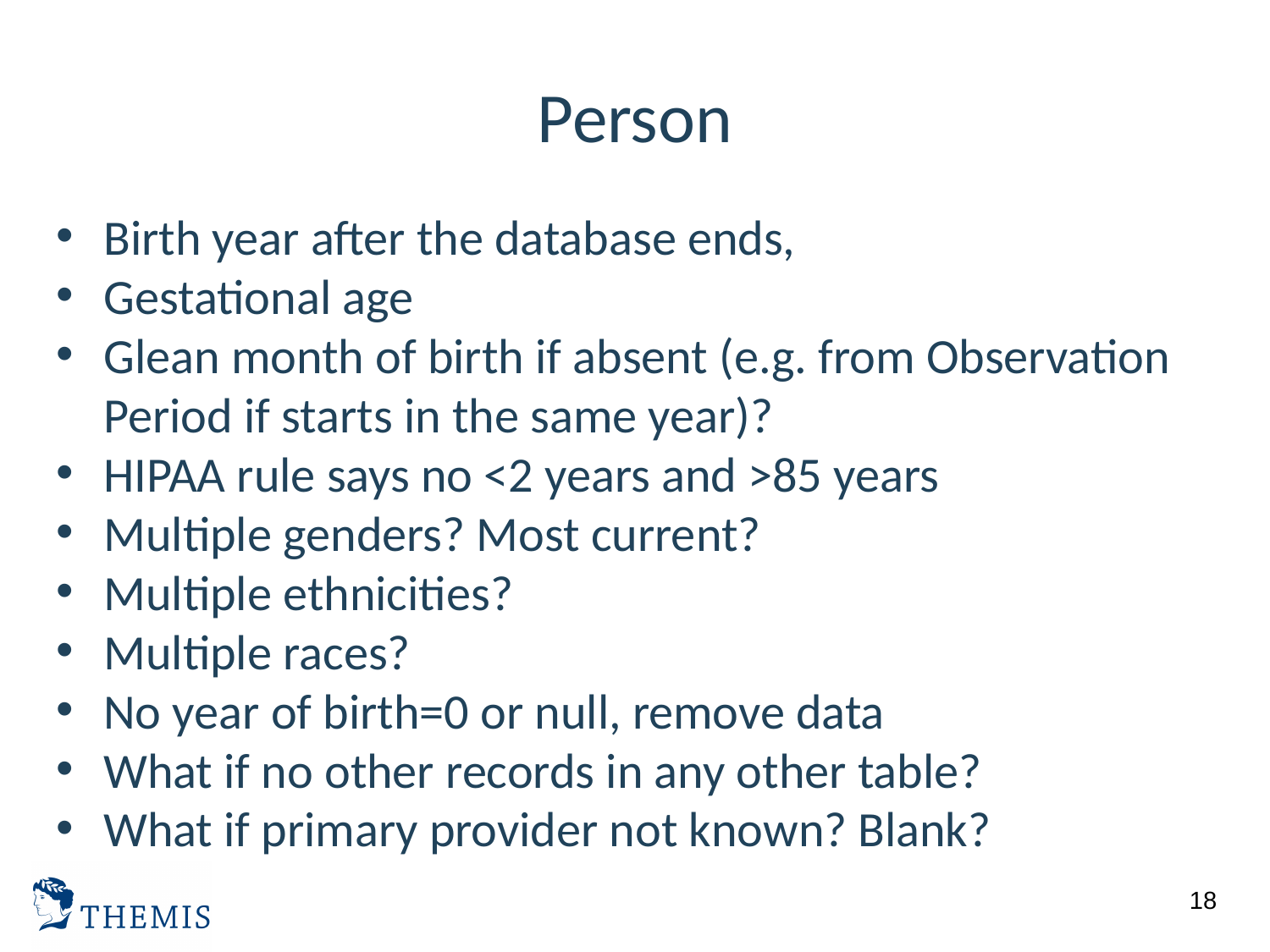

# Person
Birth year after the database ends,
Gestational age
Glean month of birth if absent (e.g. from Observation Period if starts in the same year)?
HIPAA rule says no <2 years and >85 years
Multiple genders? Most current?
Multiple ethnicities?
Multiple races?
No year of birth=0 or null, remove data
What if no other records in any other table?
What if primary provider not known? Blank?
18